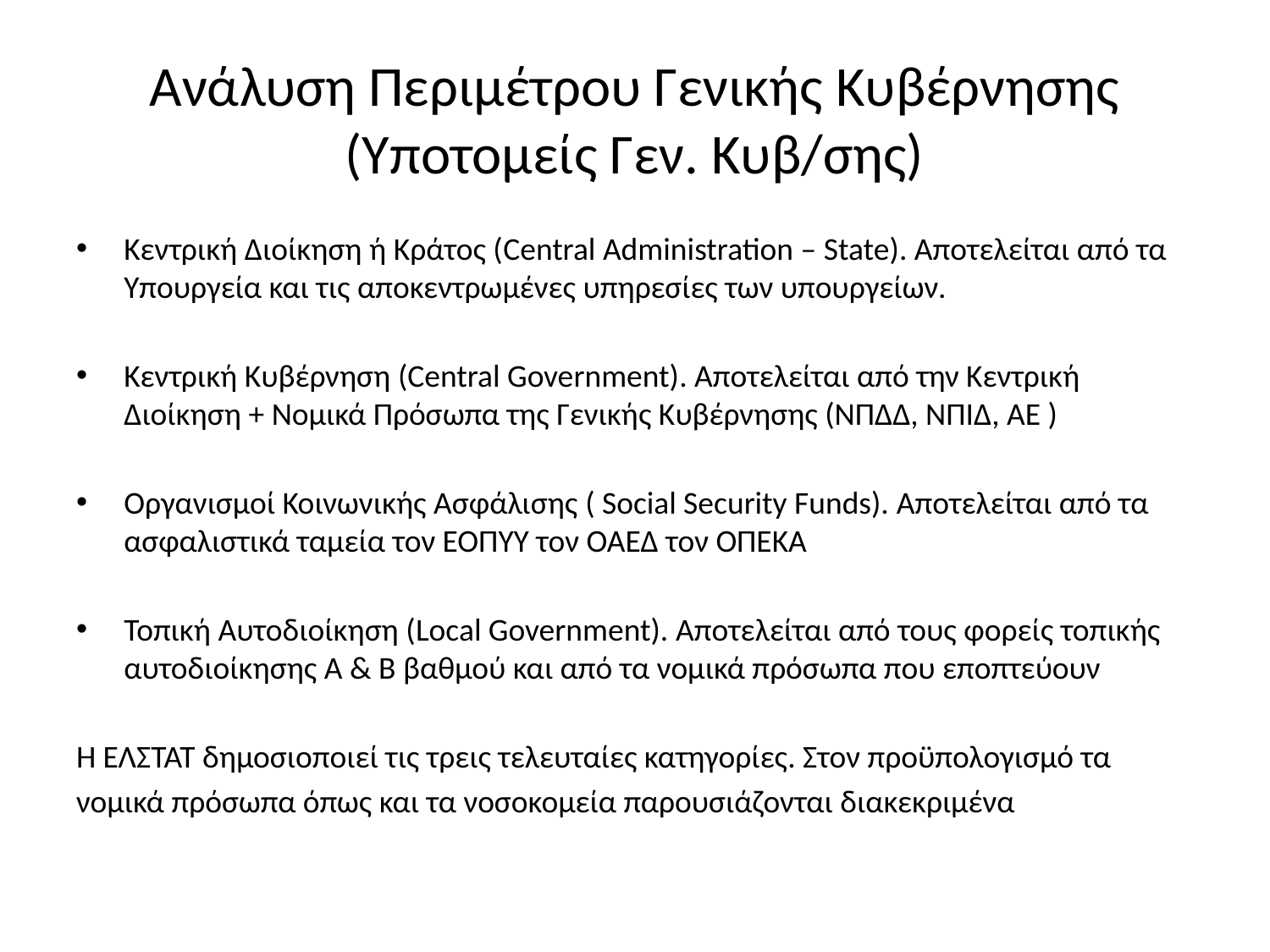

# Ανάλυση Περιμέτρου Γενικής Κυβέρνησης (Υποτομείς Γεν. Κυβ/σης)
Κεντρική Διοίκηση ή Κράτος (Central Administration – State). Αποτελείται από τα Υπουργεία και τις αποκεντρωμένες υπηρεσίες των υπουργείων.

Κεντρική Κυβέρνηση (Central Government). Αποτελείται από την Κεντρική Διοίκηση + Νομικά Πρόσωπα της Γενικής Κυβέρνησης (ΝΠΔΔ, ΝΠΙΔ, ΑΕ )

Οργανισμοί Κοινωνικής Ασφάλισης ( Social Security Funds). Αποτελείται από τα ασφαλιστικά ταμεία τον ΕΟΠΥΥ τον ΟΑΕΔ τον ΟΠΕΚΑ

Τοπική Αυτοδιοίκηση (Local Government). Αποτελείται από τους φορείς τοπικής αυτοδιοίκησης Α & Β βαθμού και από τα νομικά πρόσωπα που εποπτεύουν

Η ΕΛΣΤΑΤ δημοσιοποιεί τις τρεις τελευταίες κατηγορίες. Στον προϋπολογισμό τα
νομικά πρόσωπα όπως και τα νοσοκομεία παρουσιάζονται διακεκριμένα